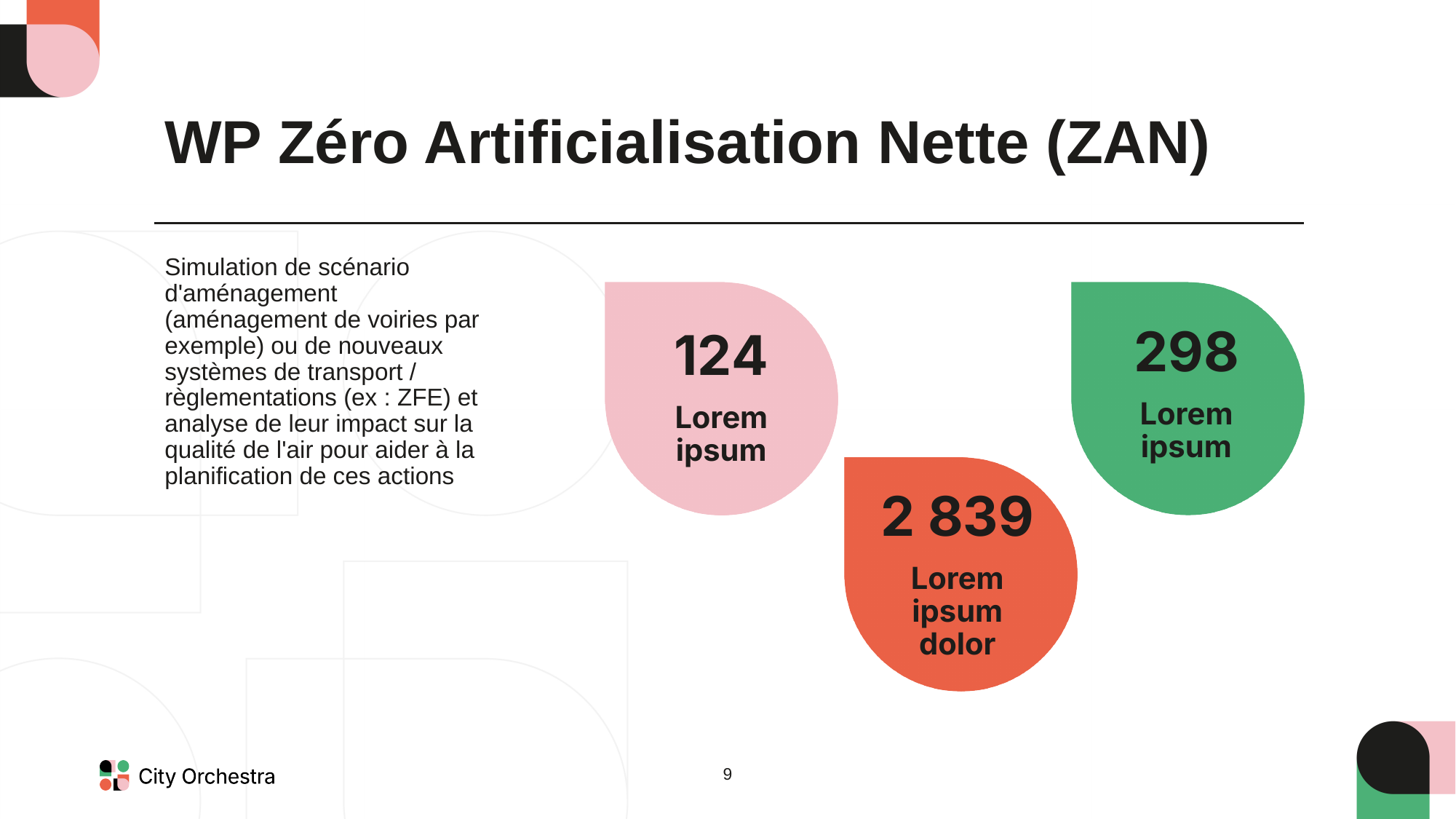

# WP Zéro Artificialisation Nette (ZAN)
Simulation de scénario d'aménagement (aménagement de voiries par exemple) ou de nouveaux systèmes de transport / règlementations (ex : ZFE) et analyse de leur impact sur la qualité de l'air pour aider à la planification de ces actions

298
Lorem ipsum
124
Lorem ipsum
2 839
Lorem ipsum dolor
9